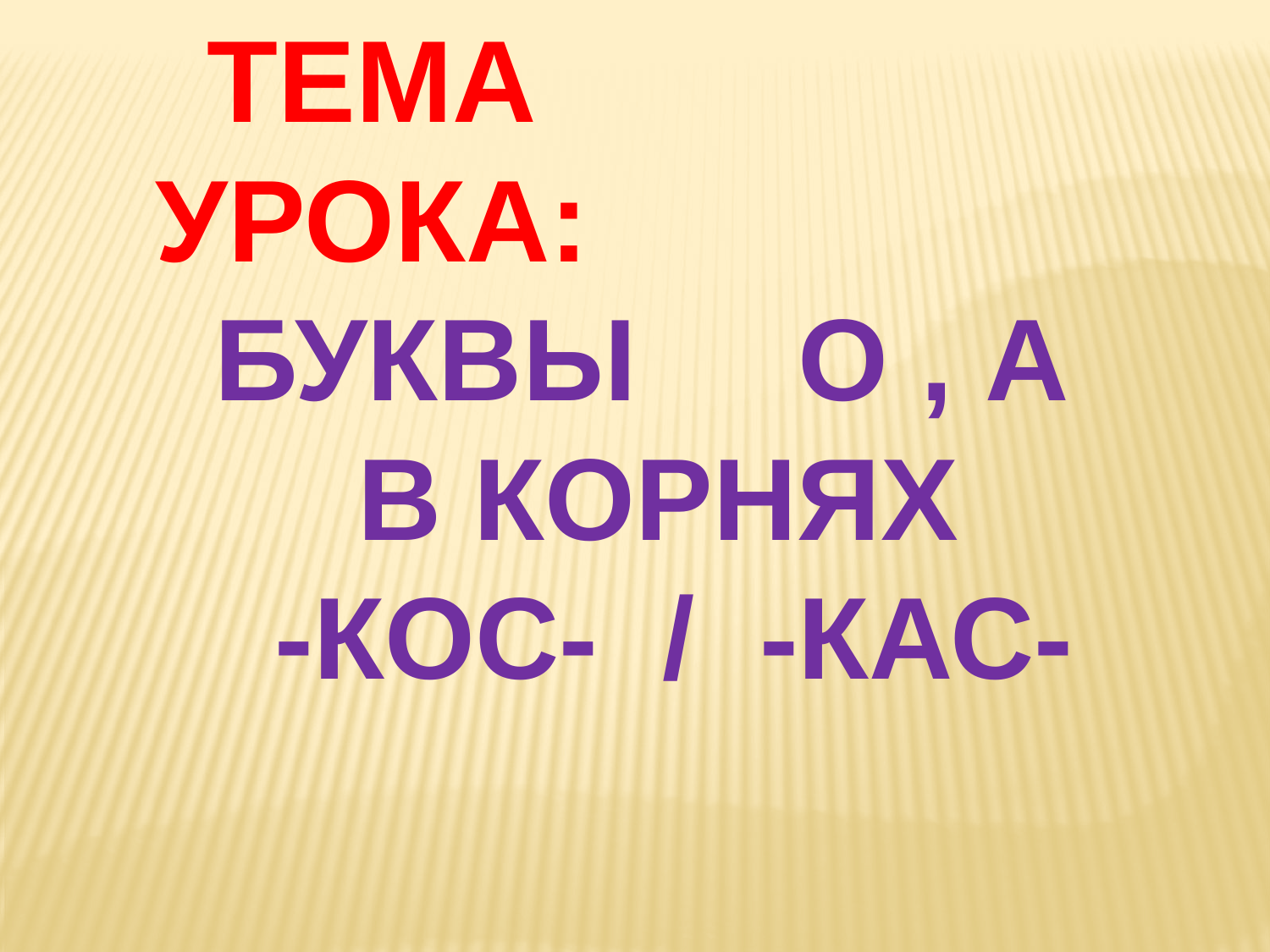

Тема урока:
Буквы     О , А
в корнЯХ
-кос-  /  -кас-